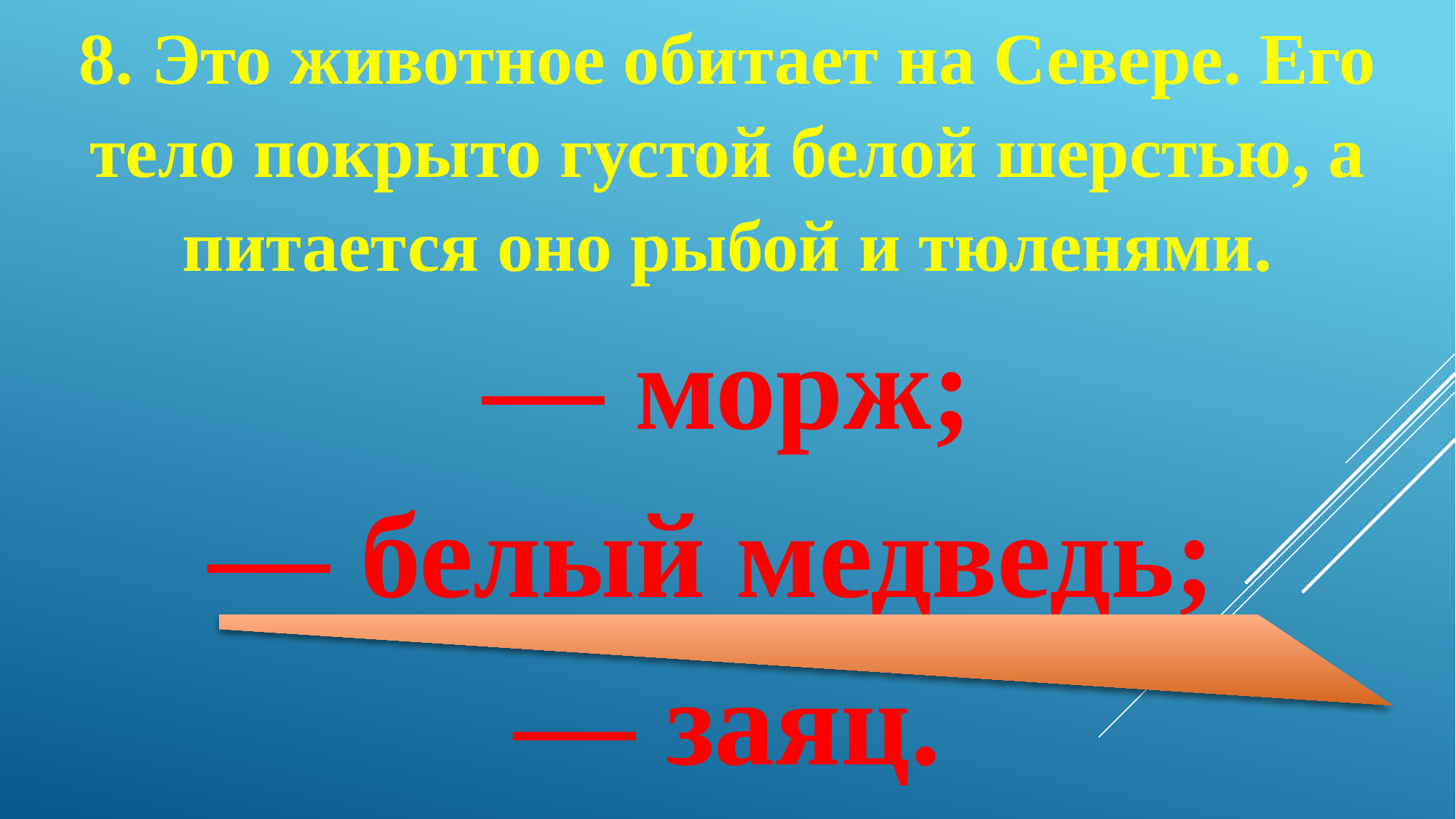

8. Это животное обитает на Севере. Его тело покрыто густой белой шерстью, а питается оно рыбой и тюленями.
— морж;
— белый медведь;
— заяц.